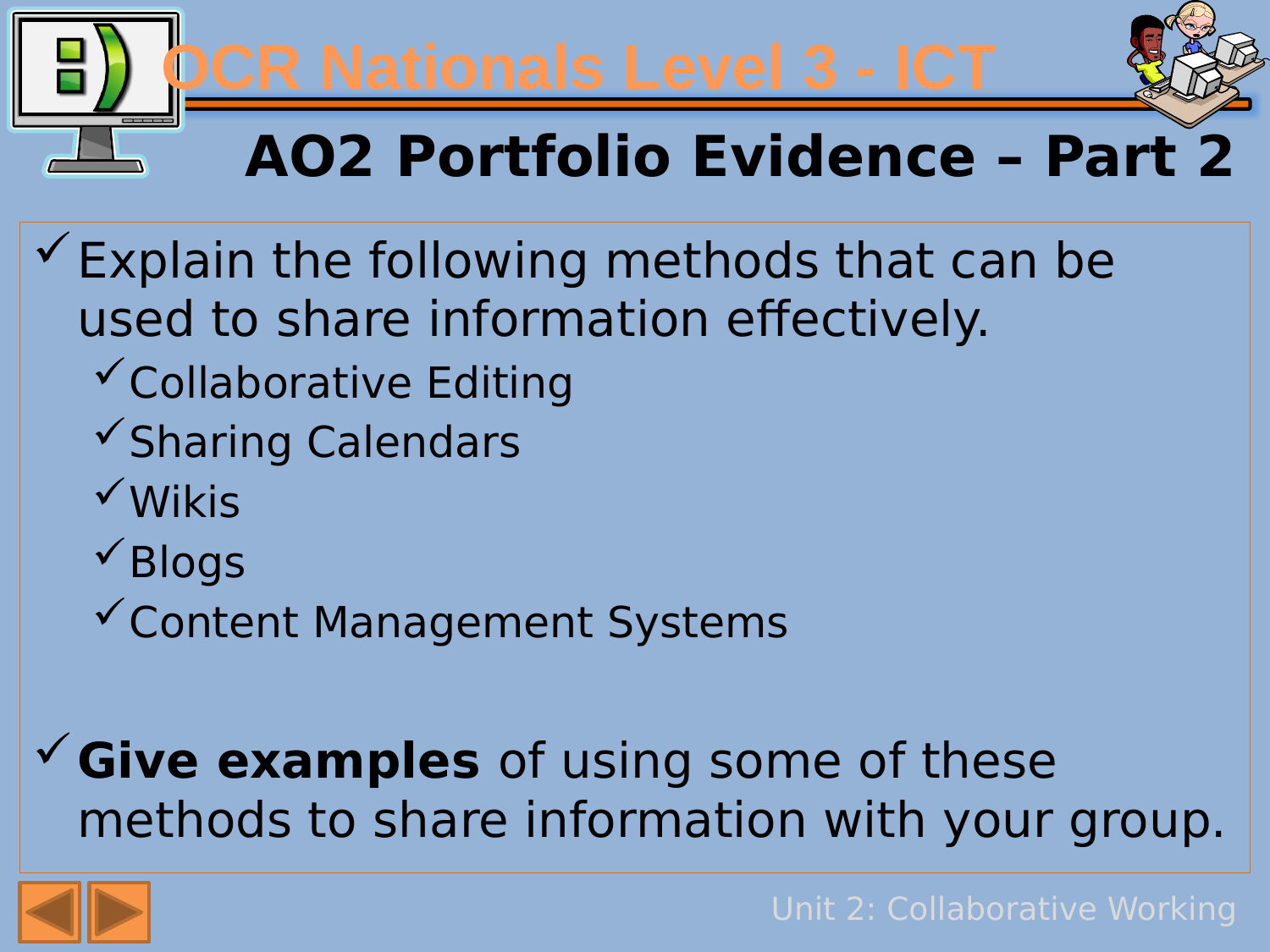

# AO2 Portfolio Evidence – Part 2
Explain the following methods that can be used to share information effectively.
Collaborative Editing
Sharing Calendars
Wikis
Blogs
Content Management Systems

Give examples of using some of these methods to share information with your group.